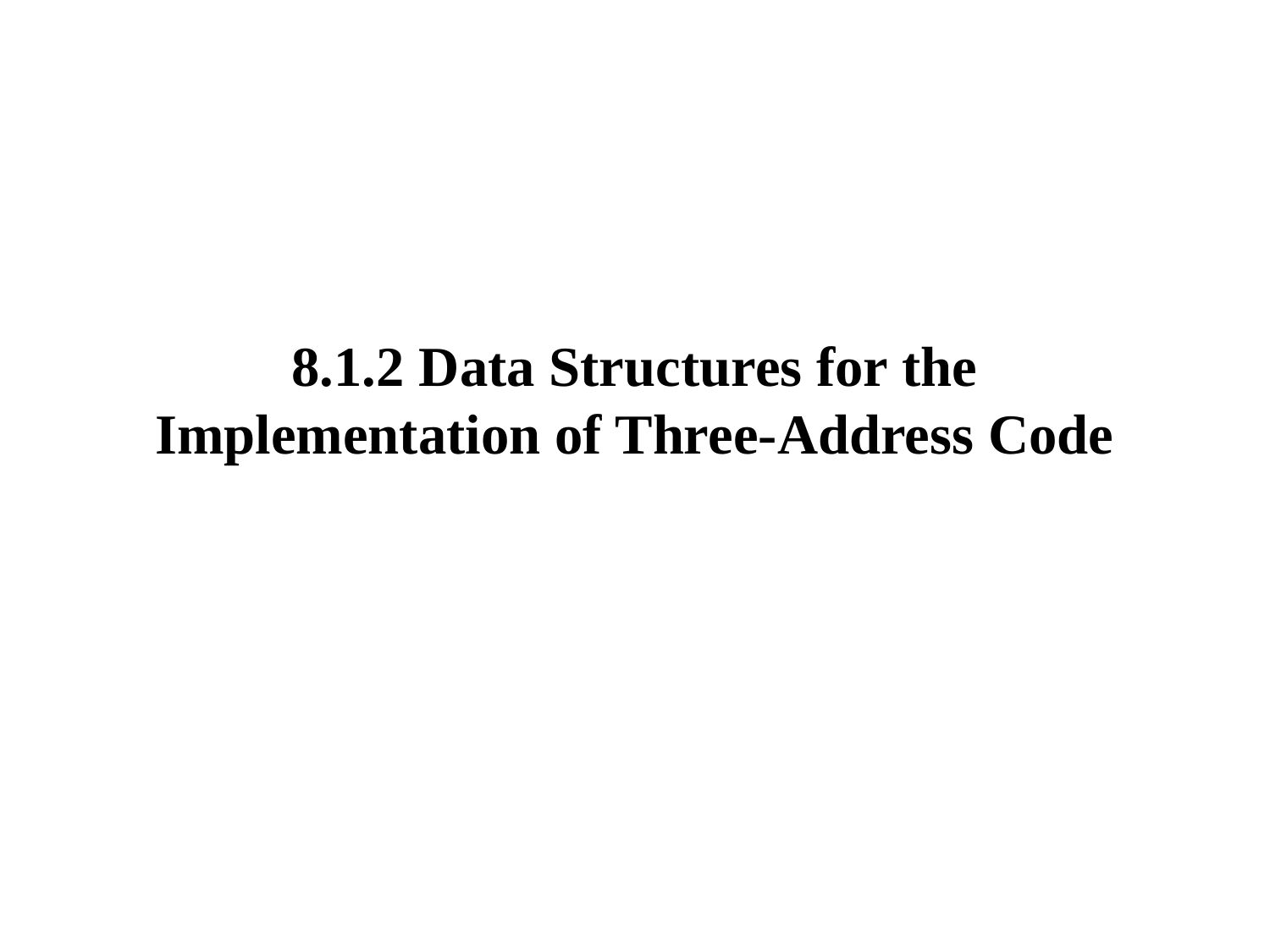

# 8.1.2 Data Structures for the Implementation of Three-Address Code